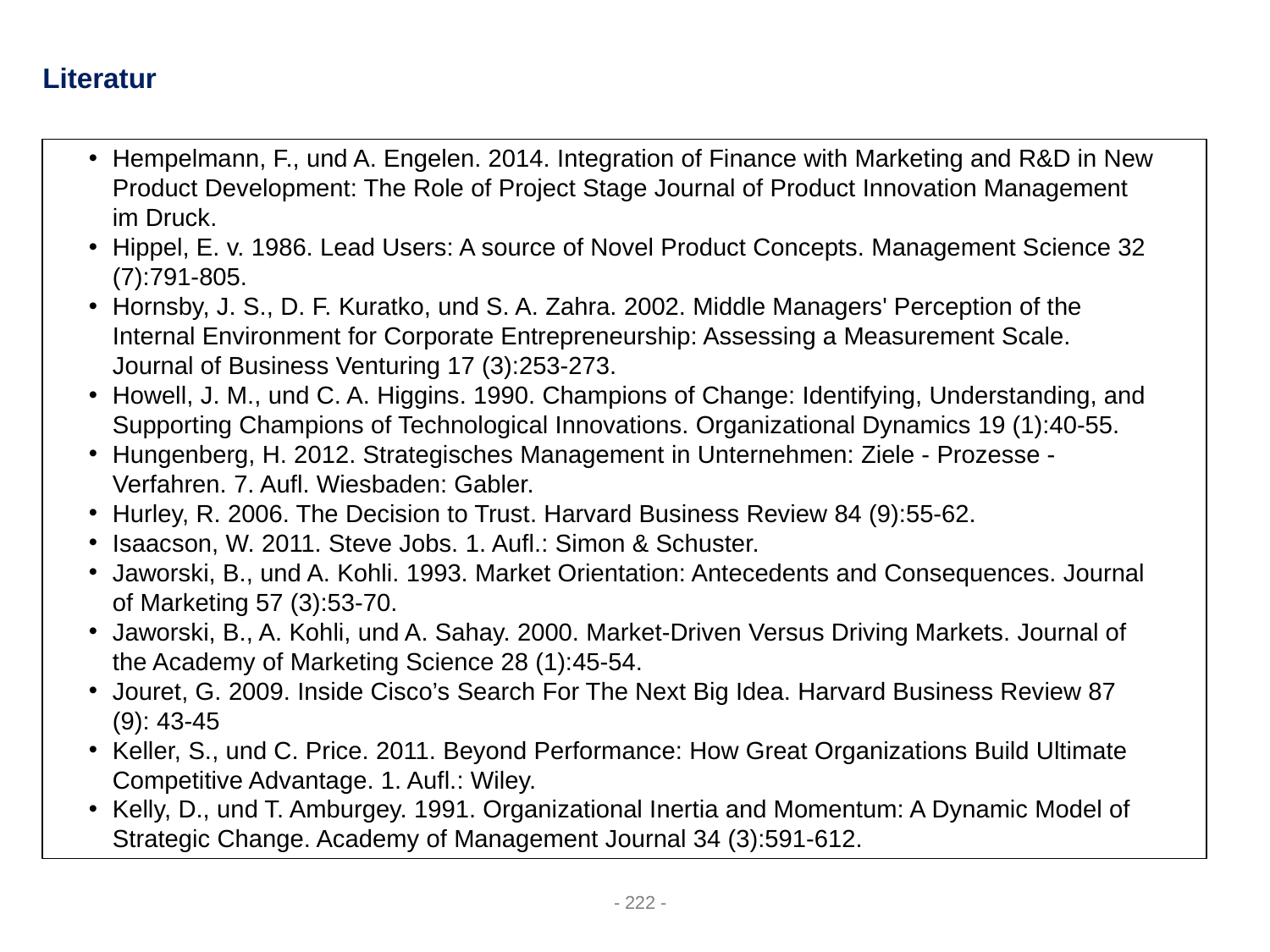

Literatur
Hempelmann, F., und A. Engelen. 2014. Integration of Finance with Marketing and R&D in New Product Development: The Role of Project Stage Journal of Product Innovation Management im Druck.
Hippel, E. v. 1986. Lead Users: A source of Novel Product Concepts. Management Science 32 (7):791-805.
Hornsby, J. S., D. F. Kuratko, und S. A. Zahra. 2002. Middle Managers' Perception of the Internal Environment for Corporate Entrepreneurship: Assessing a Measurement Scale. Journal of Business Venturing 17 (3):253-273.
Howell, J. M., und C. A. Higgins. 1990. Champions of Change: Identifying, Understanding, and Supporting Champions of Technological Innovations. Organizational Dynamics 19 (1):40-55.
Hungenberg, H. 2012. Strategisches Management in Unternehmen: Ziele - Prozesse - Verfahren. 7. Aufl. Wiesbaden: Gabler.
Hurley, R. 2006. The Decision to Trust. Harvard Business Review 84 (9):55-62.
Isaacson, W. 2011. Steve Jobs. 1. Aufl.: Simon & Schuster.
Jaworski, B., und A. Kohli. 1993. Market Orientation: Antecedents and Consequences. Journal of Marketing 57 (3):53-70.
Jaworski, B., A. Kohli, und A. Sahay. 2000. Market-Driven Versus Driving Markets. Journal of the Academy of Marketing Science 28 (1):45-54.
Jouret, G. 2009. Inside Cisco’s Search For The Next Big Idea. Harvard Business Review 87 (9): 43-45
Keller, S., und C. Price. 2011. Beyond Performance: How Great Organizations Build Ultimate Competitive Advantage. 1. Aufl.: Wiley.
Kelly, D., und T. Amburgey. 1991. Organizational Inertia and Momentum: A Dynamic Model of Strategic Change. Academy of Management Journal 34 (3):591-612.

- 222 -